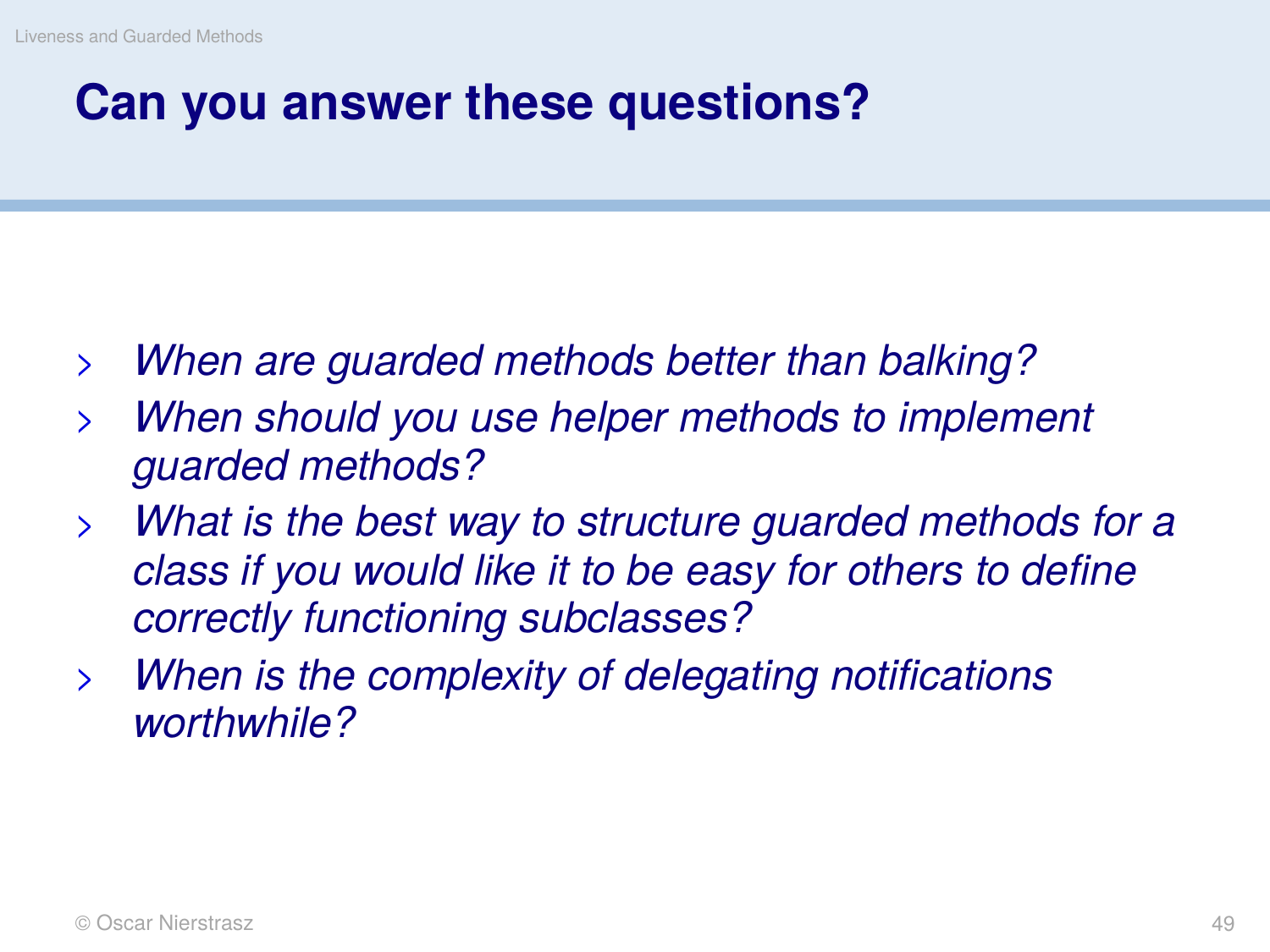

Liveness and Guarded Methods
# Can you answer these questions?
When are guarded methods better than balking?
When should you use helper methods to implement guarded methods?
What is the best way to structure guarded methods for a class if you would like it to be easy for others to define correctly functioning subclasses?
When is the complexity of delegating notifications worthwhile?
© Oscar Nierstrasz
49